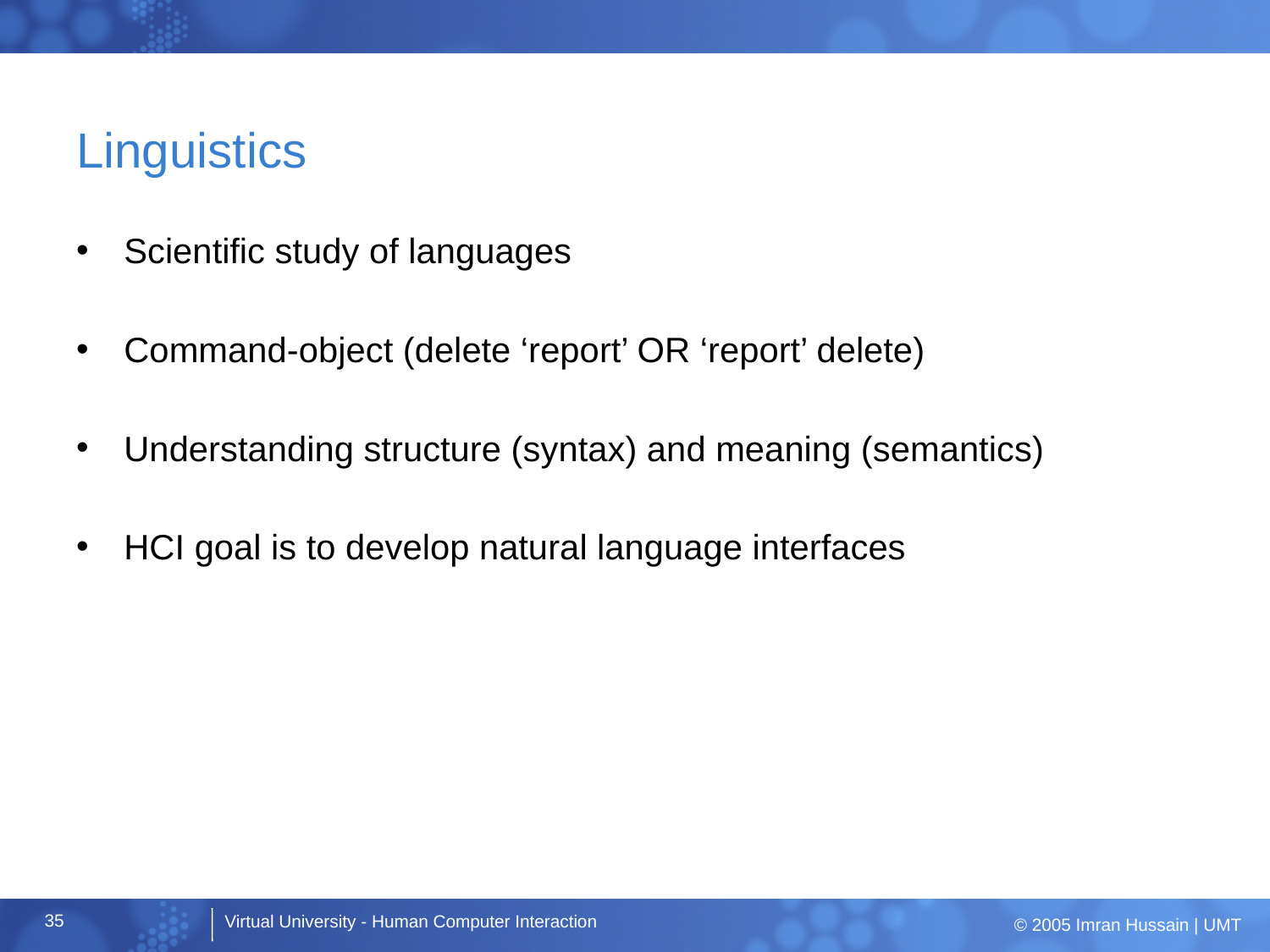

# Linguistics
Scientific study of languages

Command-object (delete ‘report’ OR ‘report’ delete)

Understanding structure (syntax) and meaning (semantics)

HCI goal is to develop natural language interfaces